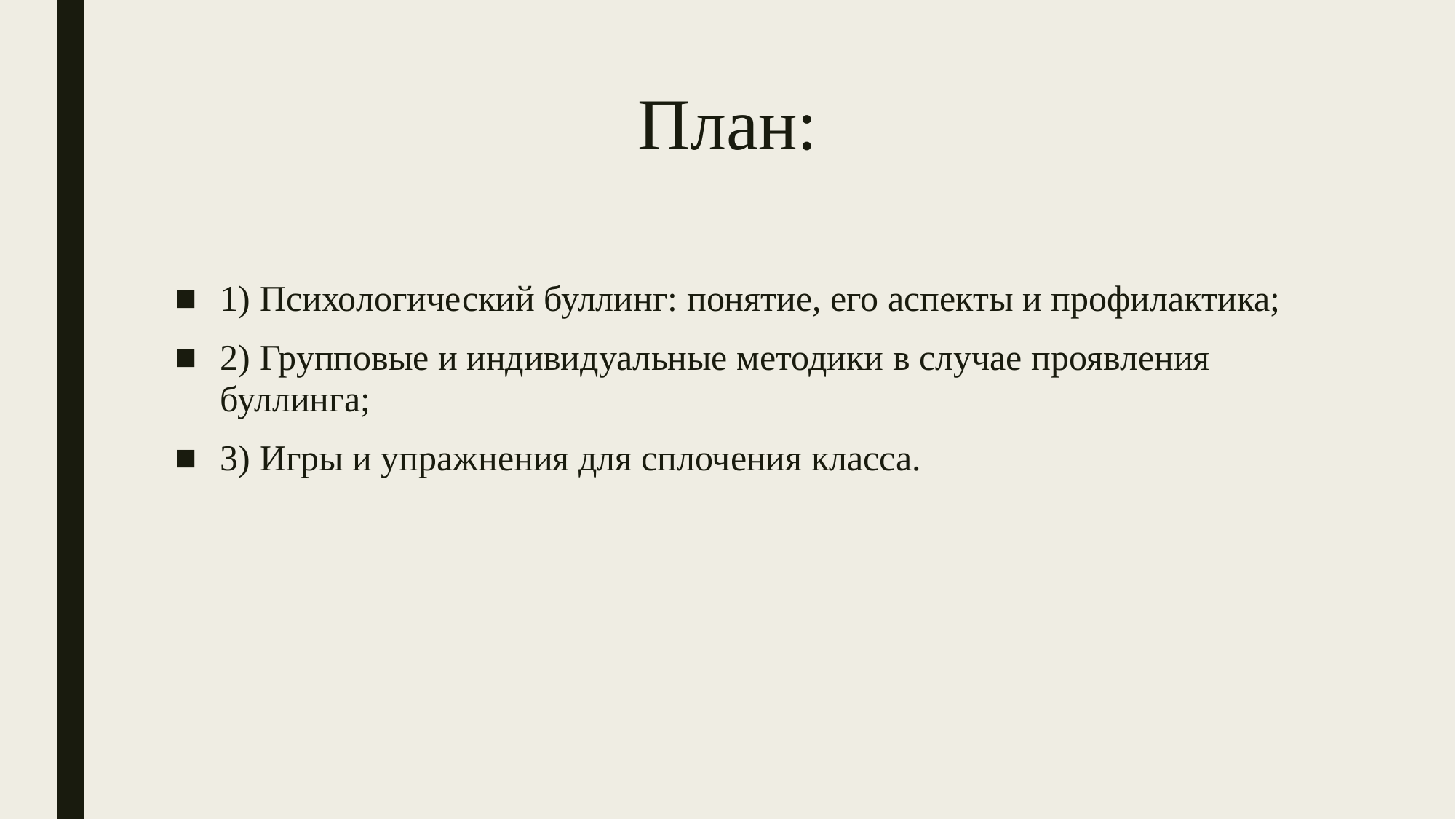

# План:
1) Психологический буллинг: понятие, его аспекты и профилактика;
2) Групповые и индивидуальные методики в случае проявления буллинга;
3) Игры и упражнения для сплочения класса.